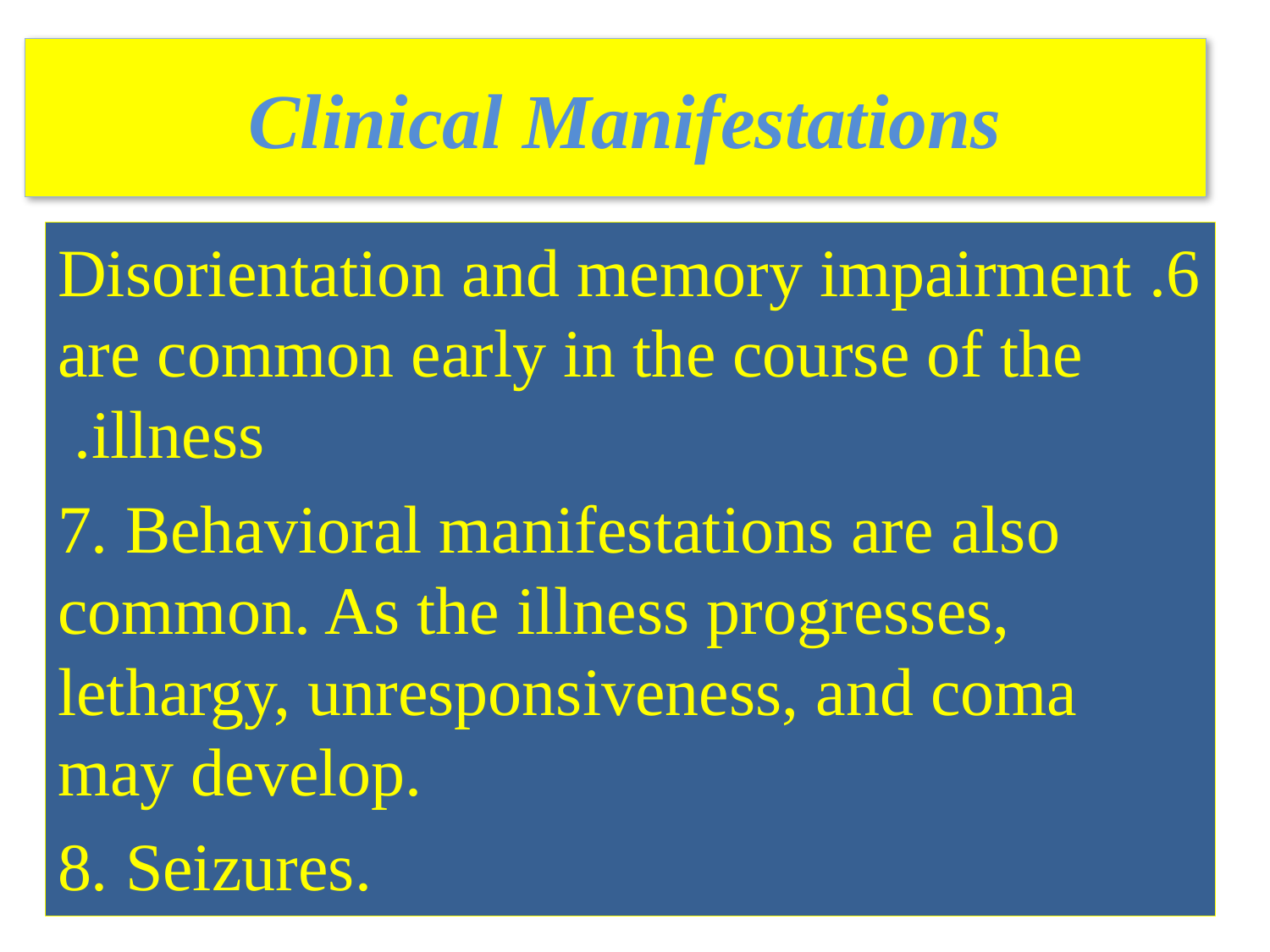

# Clinical Manifestations
6. Disorientation and memory impairment are common early in the course of the illness.
7. Behavioral manifestations are also common. As the illness progresses, lethargy, unresponsiveness, and coma may develop.
8. Seizures.